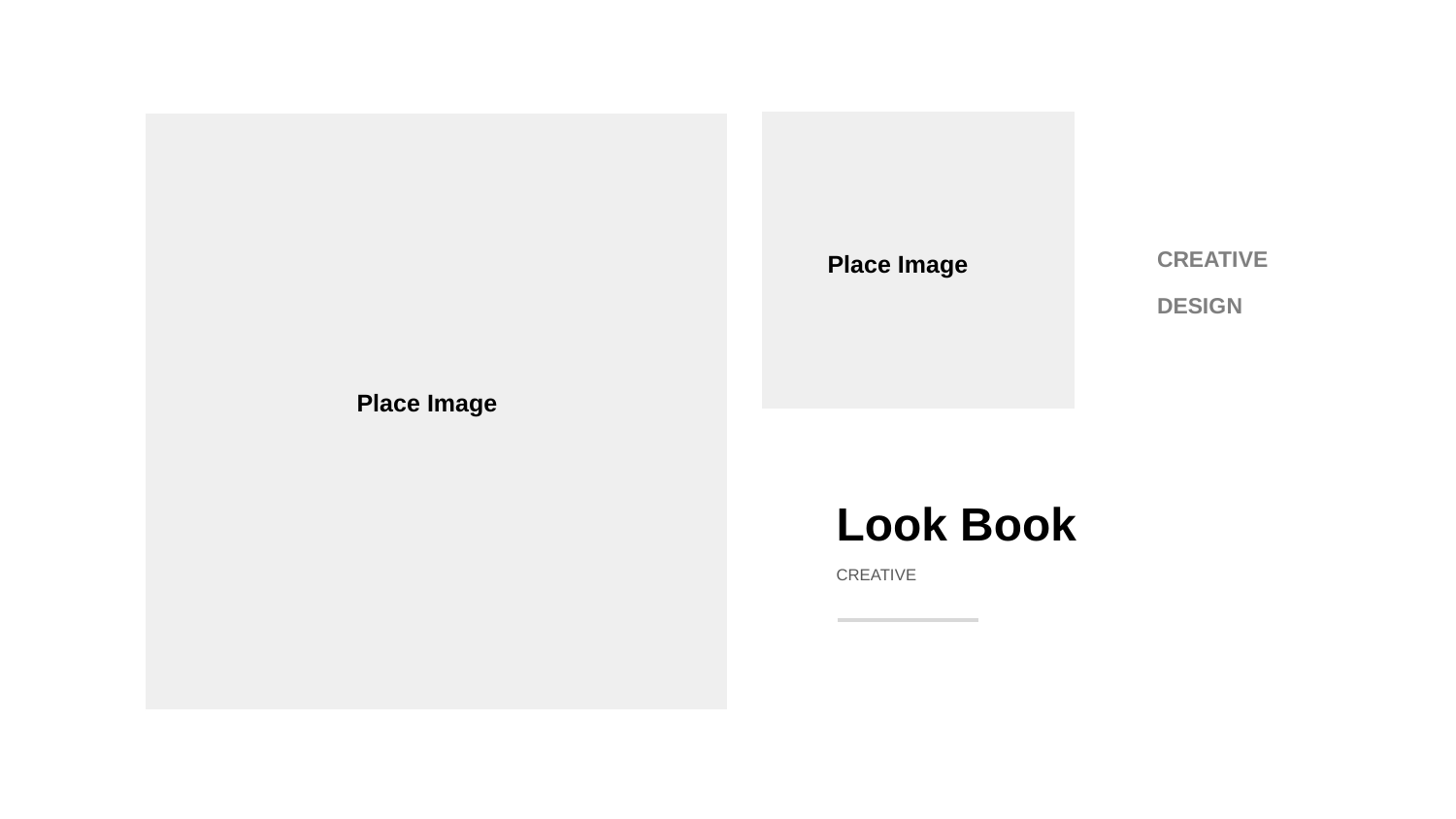

CREATIVE
DESIGN
Place Image
Place Image
Look Book
CREATIVE